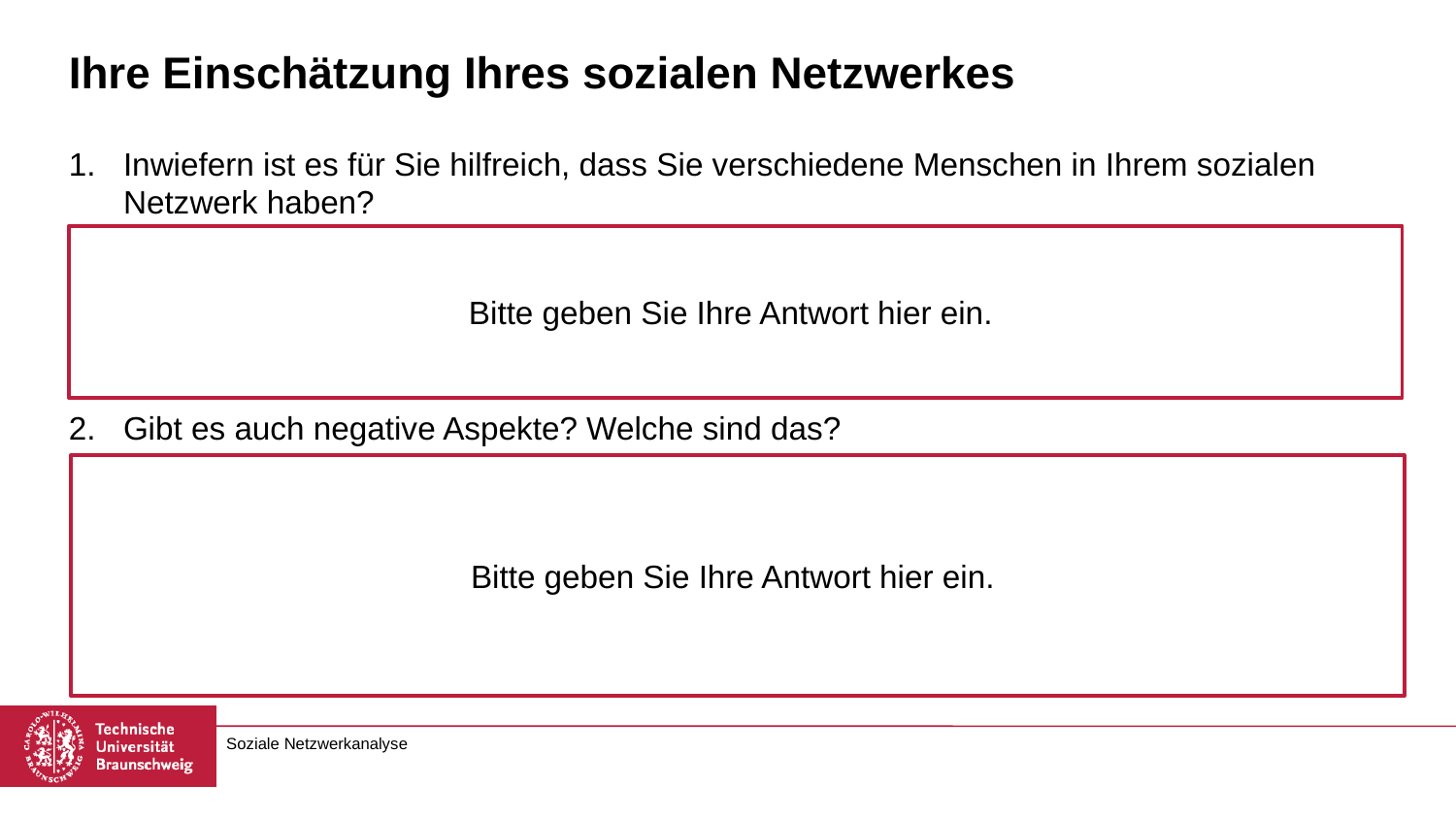

# Ihre Einschätzung Ihres sozialen Netzwerkes
Inwiefern ist es für Sie hilfreich, dass Sie verschiedene Menschen in Ihrem sozialen Netzwerk haben?

Gibt es auch negative Aspekte? Welche sind das?
Bitte geben Sie Ihre Antwort hier ein.
Bitte geben Sie Ihre Antwort hier ein.